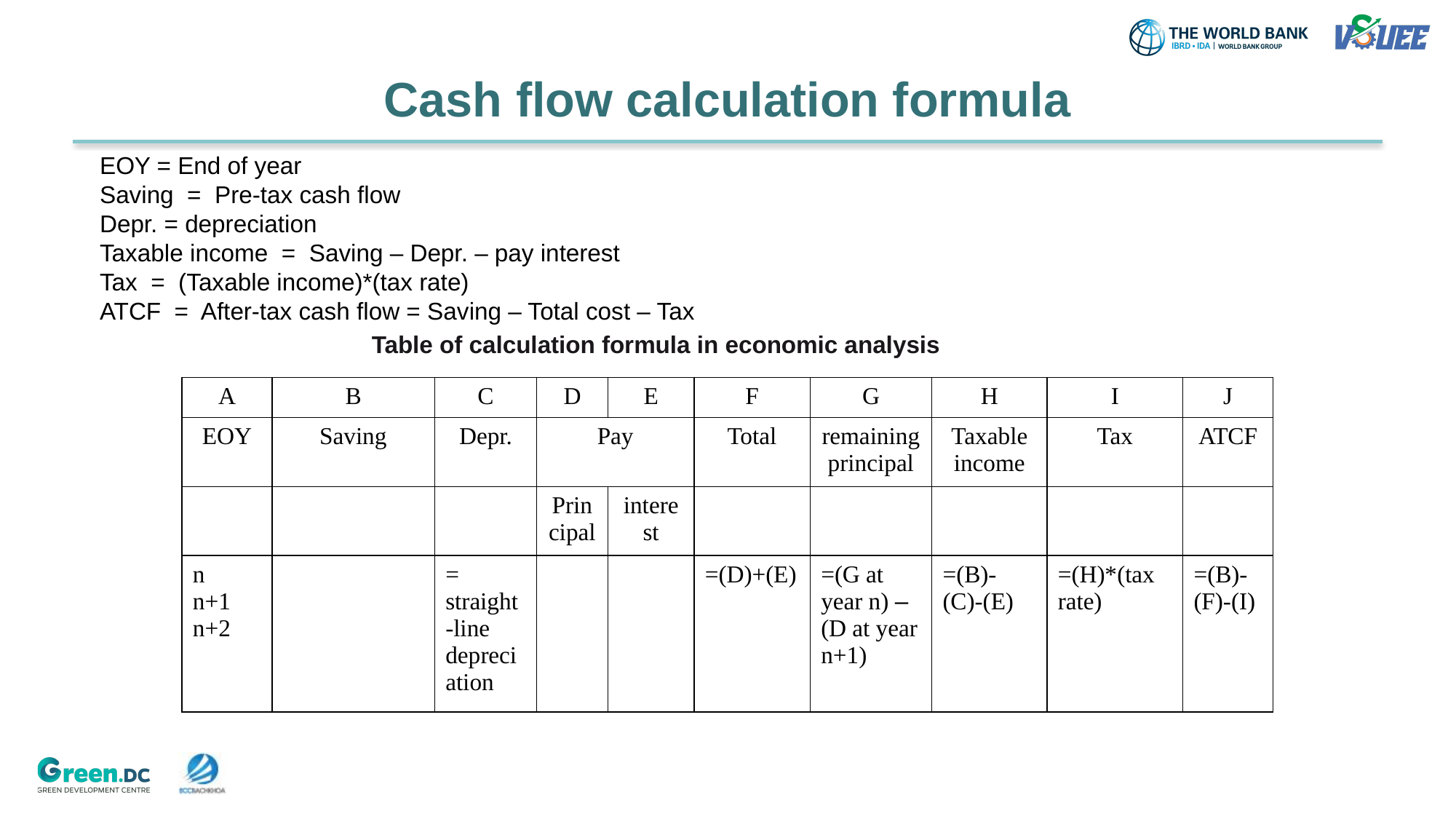

# Cash flow calculation formula
EOY = End of year
Saving  =  Pre-tax cash flow
Depr. = depreciation
Taxable income  =  Saving – Depr. – pay interest
Tax  =  (Taxable income)*(tax rate)
ATCF  =  After-tax cash flow = Saving – Total cost – Tax
Table of calculation formula in economic analysis
| A | B | C | D | E | F | G | H | I | J |
| --- | --- | --- | --- | --- | --- | --- | --- | --- | --- |
| EOY | Saving | Depr. | Pay |  | Total | remaining principal | Taxable income | Tax | ATCF |
|  |  |  | Principal | interest |  |  |  |  |  |
| n n+1 n+2 |  | = straight-line depreciation |  |  | =(D)+(E) | =(G at year n) – (D at year n+1) | =(B)-(C)-(E) | =(H)\*(tax rate) | =(B)-(F)-(I) |